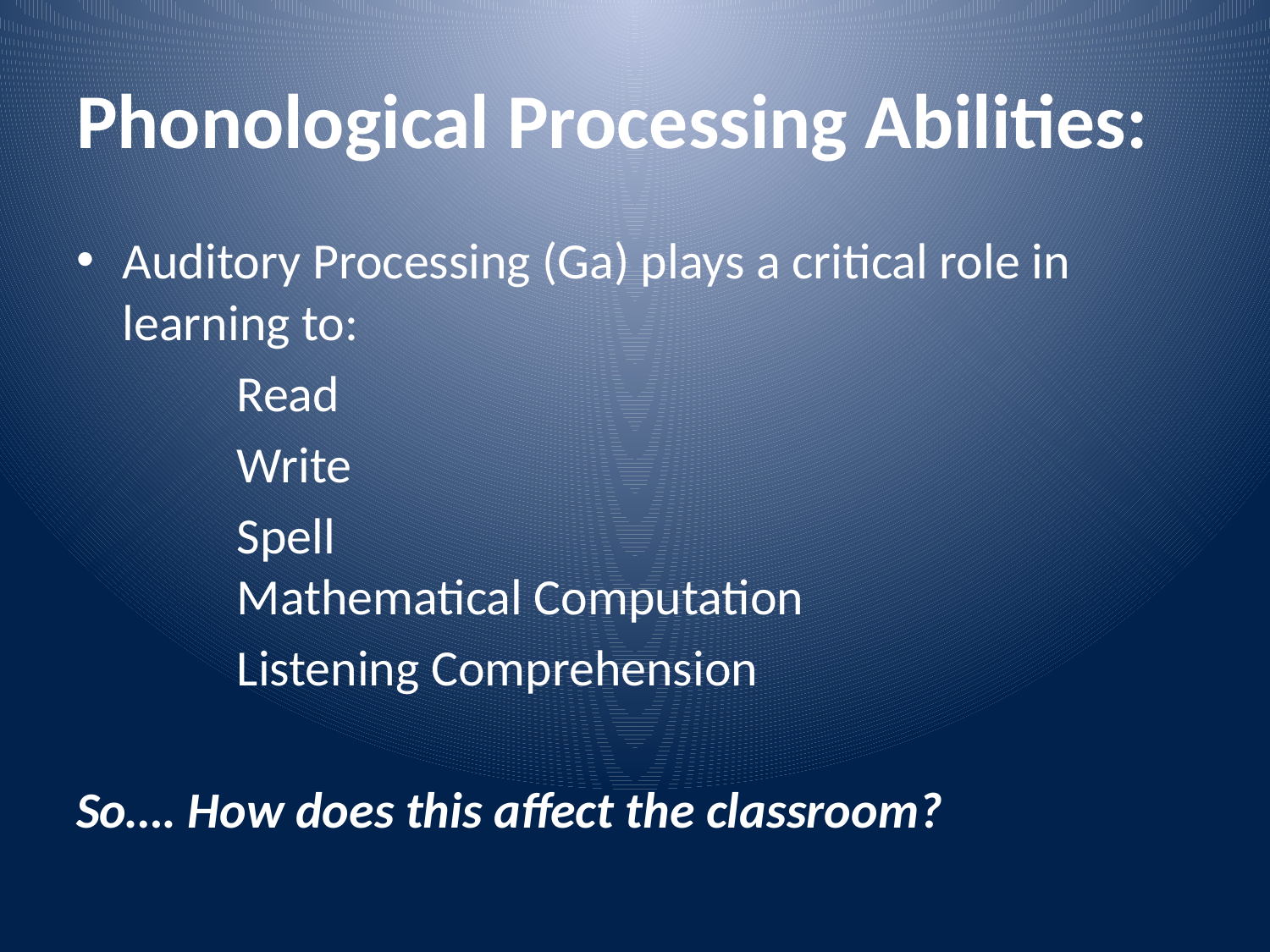

# Phonological Processing Abilities:
Auditory Processing (Ga) plays a critical role in learning to:
		Read
		Write
		Spell
	Mathematical Computation
		Listening Comprehension

So…. How does this affect the classroom?